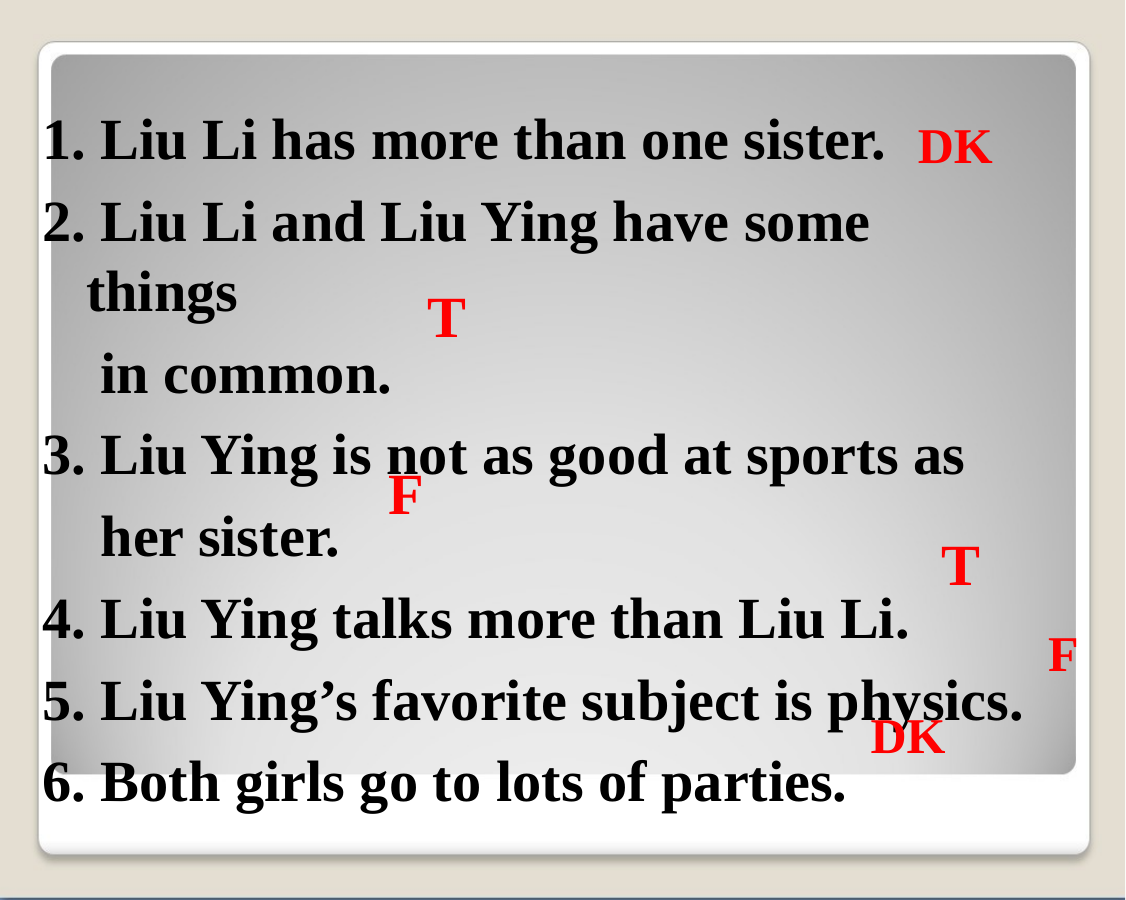

1. Liu Li has more than one sister.
2. Liu Li and Liu Ying have some things
    in common.
3. Liu Ying is not as good at sports as
    her sister.
4. Liu Ying talks more than Liu Li.
5. Liu Ying’s favorite subject is physics.
6. Both girls go to lots of parties.
DK
T
F
T
F
DK